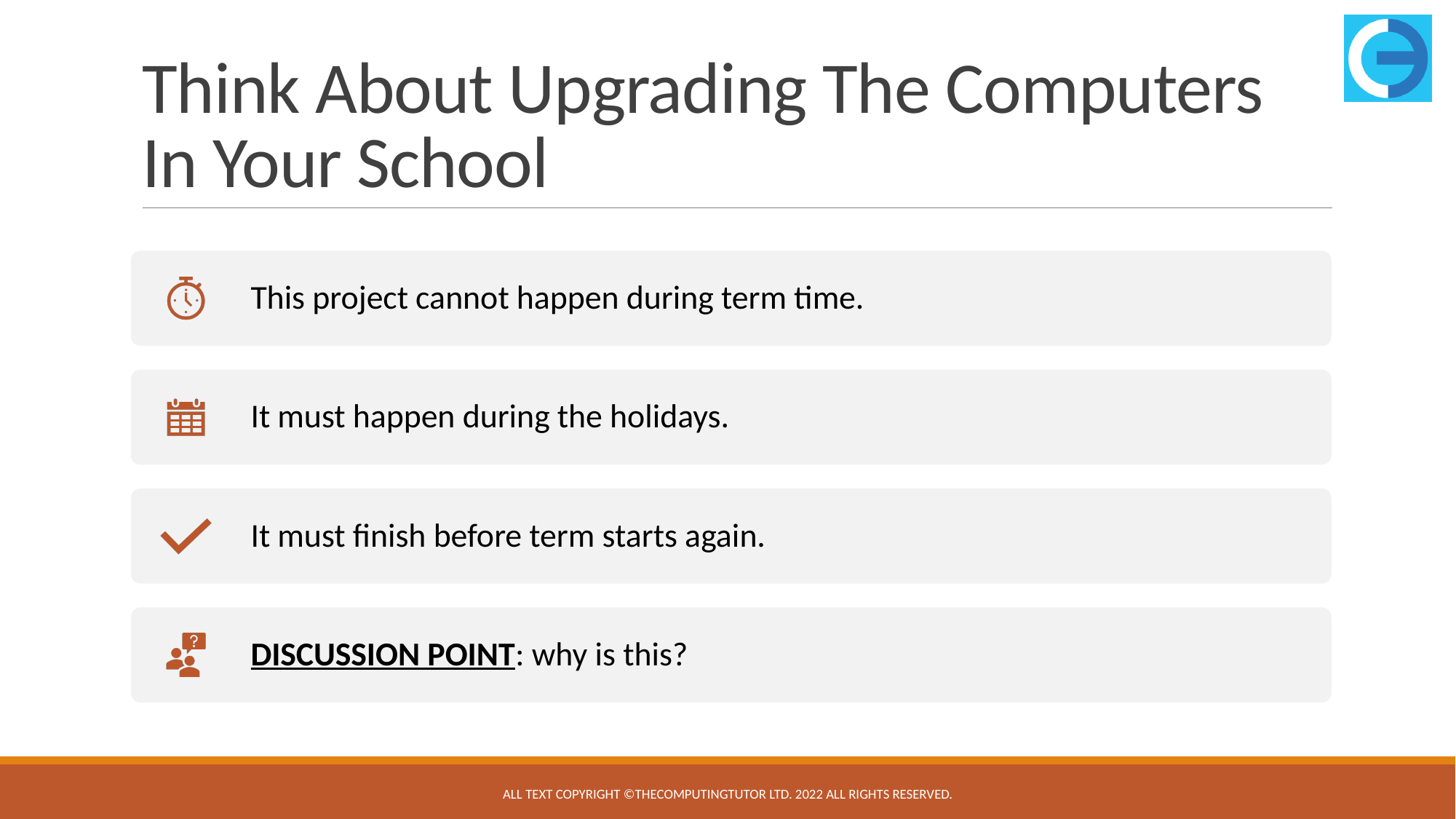

# Think About Upgrading The Computers In Your School
This project cannot happen during term time.
It must happen during the holidays.
It must finish before term starts again.
DISCUSSION POINT: why is this?
All text copyright ©TheComputingTutor Ltd. 2022 All rights Reserved.